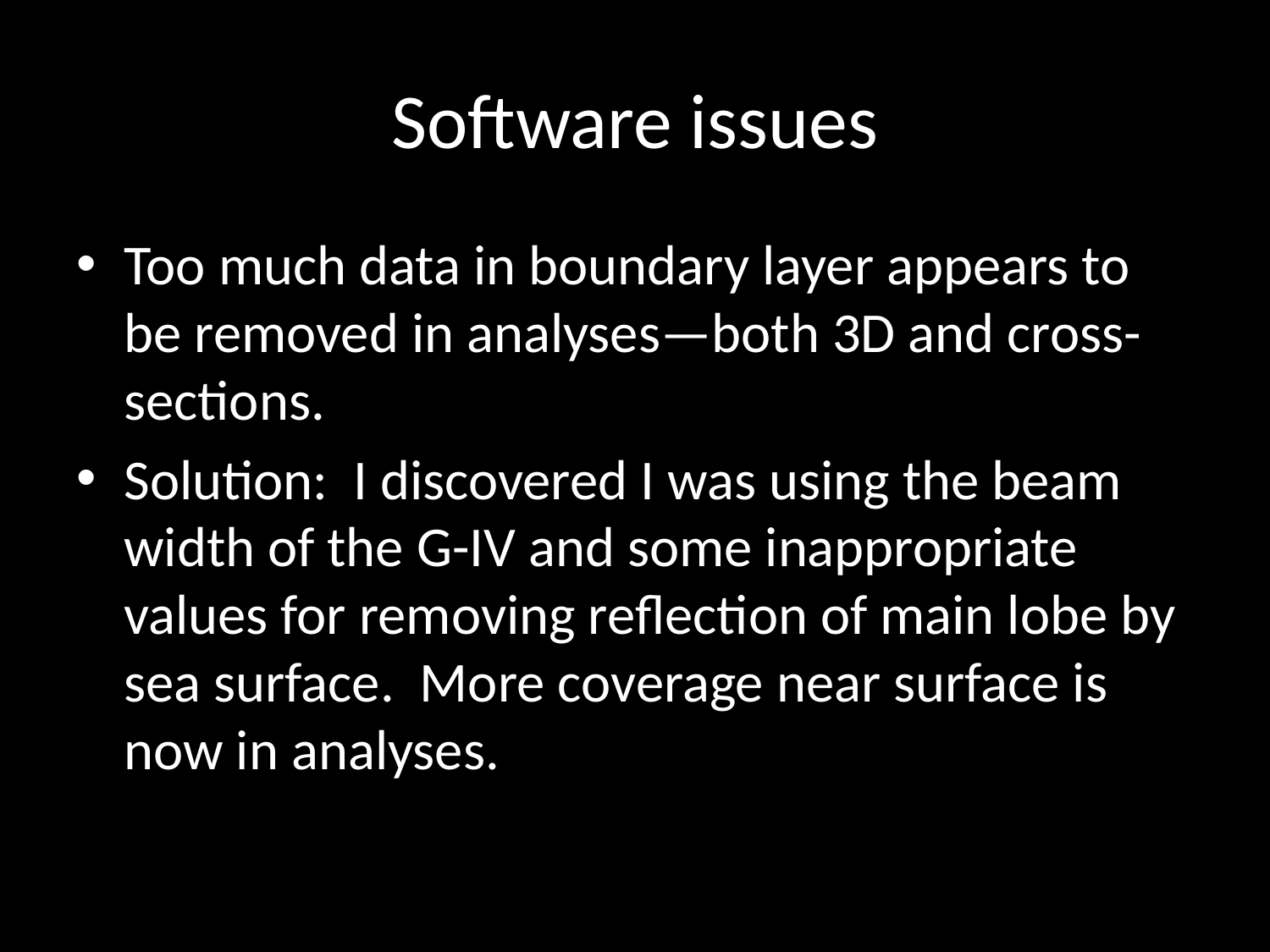

# Software issues
Too much data in boundary layer appears to be removed in analyses—both 3D and cross-sections.
Solution:  I discovered I was using the beam width of the G-IV and some inappropriate values for removing reflection of main lobe by sea surface.  More coverage near surface is now in analyses.